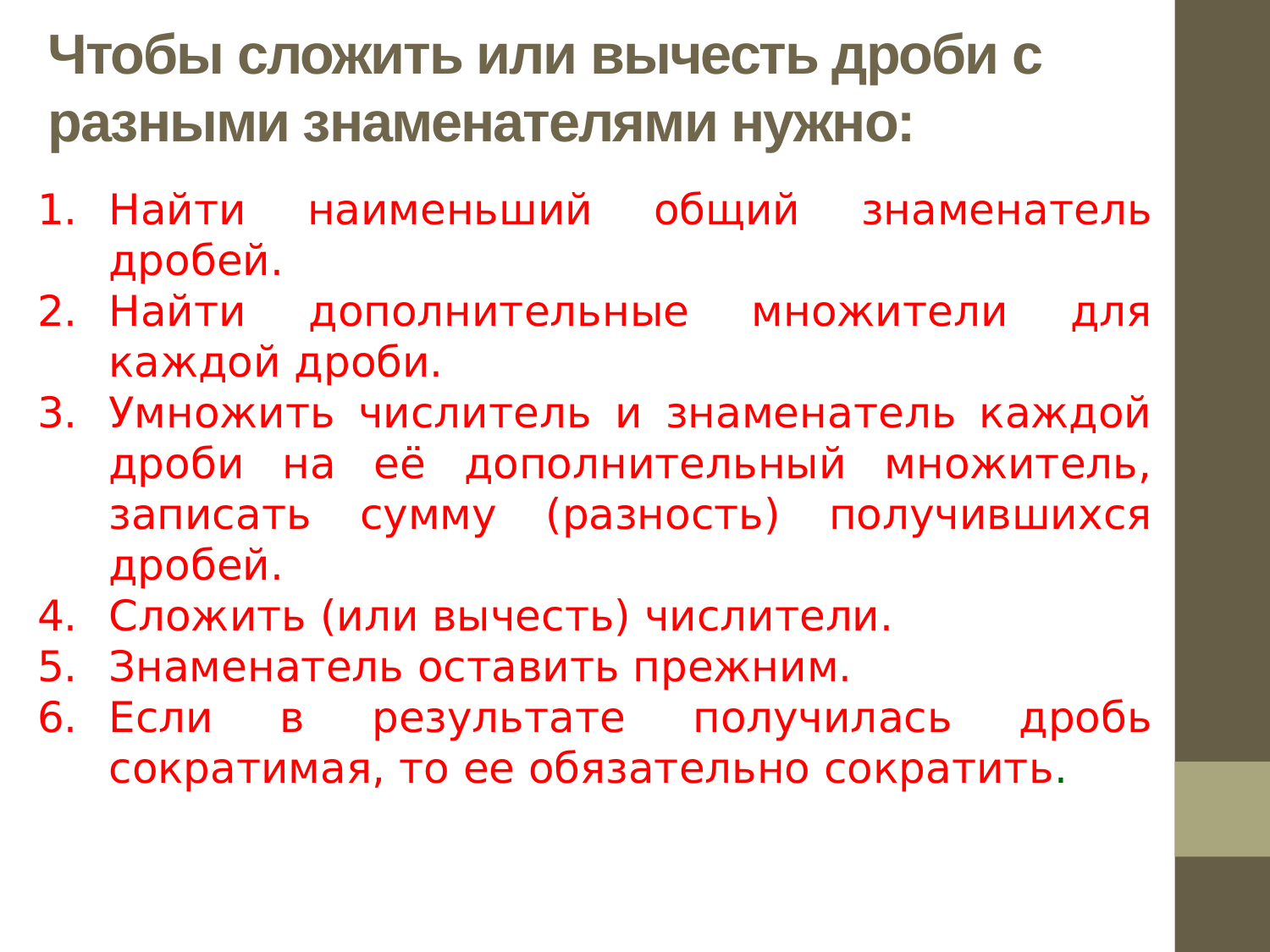

# Чтобы сложить или вычесть дроби с разными знаменателями нужно:
Найти наименьший общий знаменатель дробей.
Найти дополнительные множители для каждой дроби.
Умножить числитель и знаменатель каждой дроби на её дополнительный множитель, записать сумму (разность) получившихся дробей.
Сложить (или вычесть) числители.
Знаменатель оставить прежним.
Если в результате получилась дробь сократимая, то ее обязательно сократить.